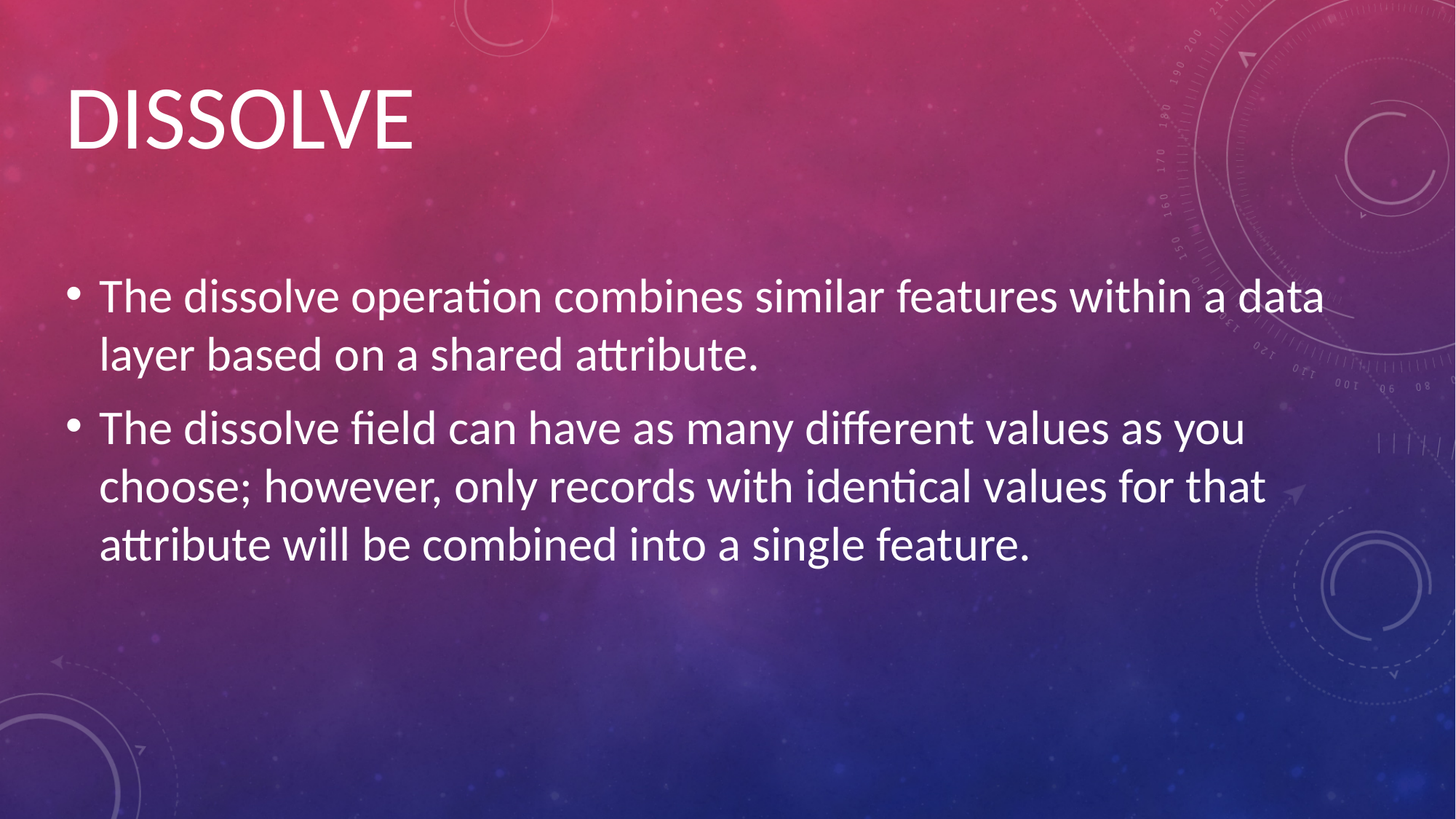

# dissolve
The dissolve operation combines similar features within a data layer based on a shared attribute.
The dissolve field can have as many different values as you choose; however, only records with identical values for that attribute will be combined into a single feature.